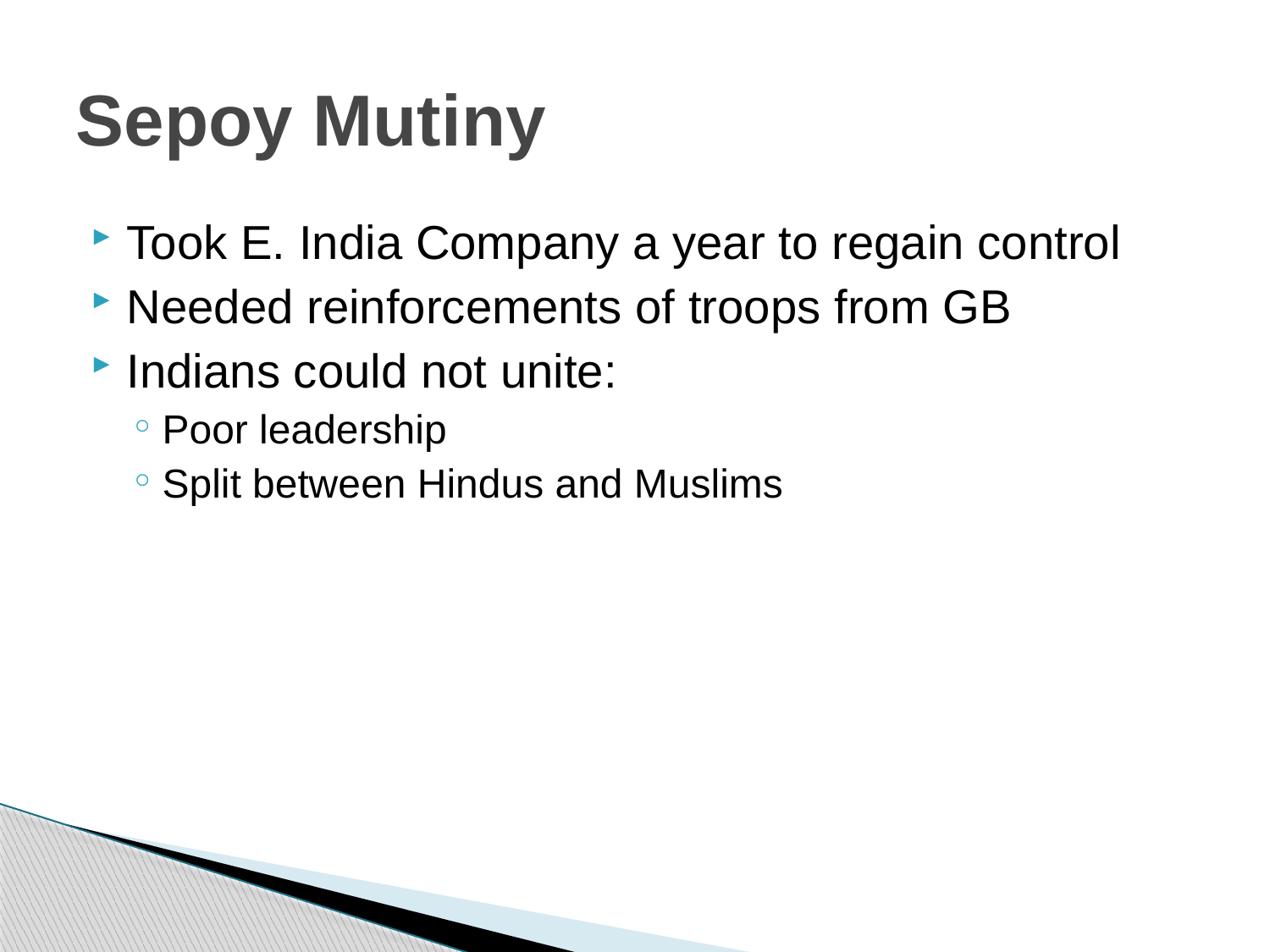

# Sepoy Mutiny
Took E. India Company a year to regain control
Needed reinforcements of troops from GB
Indians could not unite:
Poor leadership
Split between Hindus and Muslims